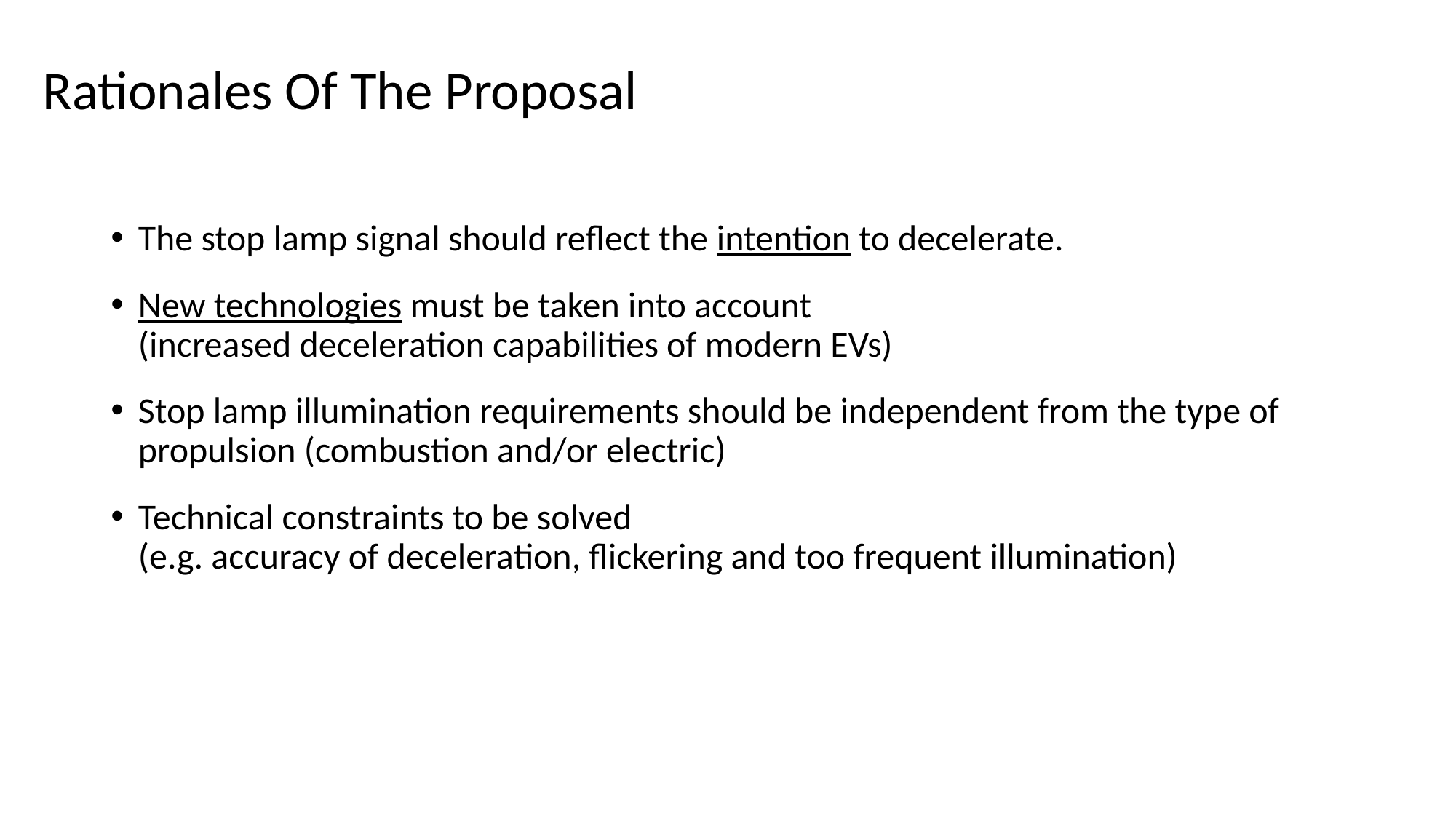

Rationales Of The Proposal
The stop lamp signal should reflect the intention to decelerate.
New technologies must be taken into account
(increased deceleration capabilities of modern EVs)
Stop lamp illumination requirements should be independent from the type of propulsion (combustion and/or electric)
Technical constraints to be solved
(e.g. accuracy of deceleration, flickering and too frequent illumination)